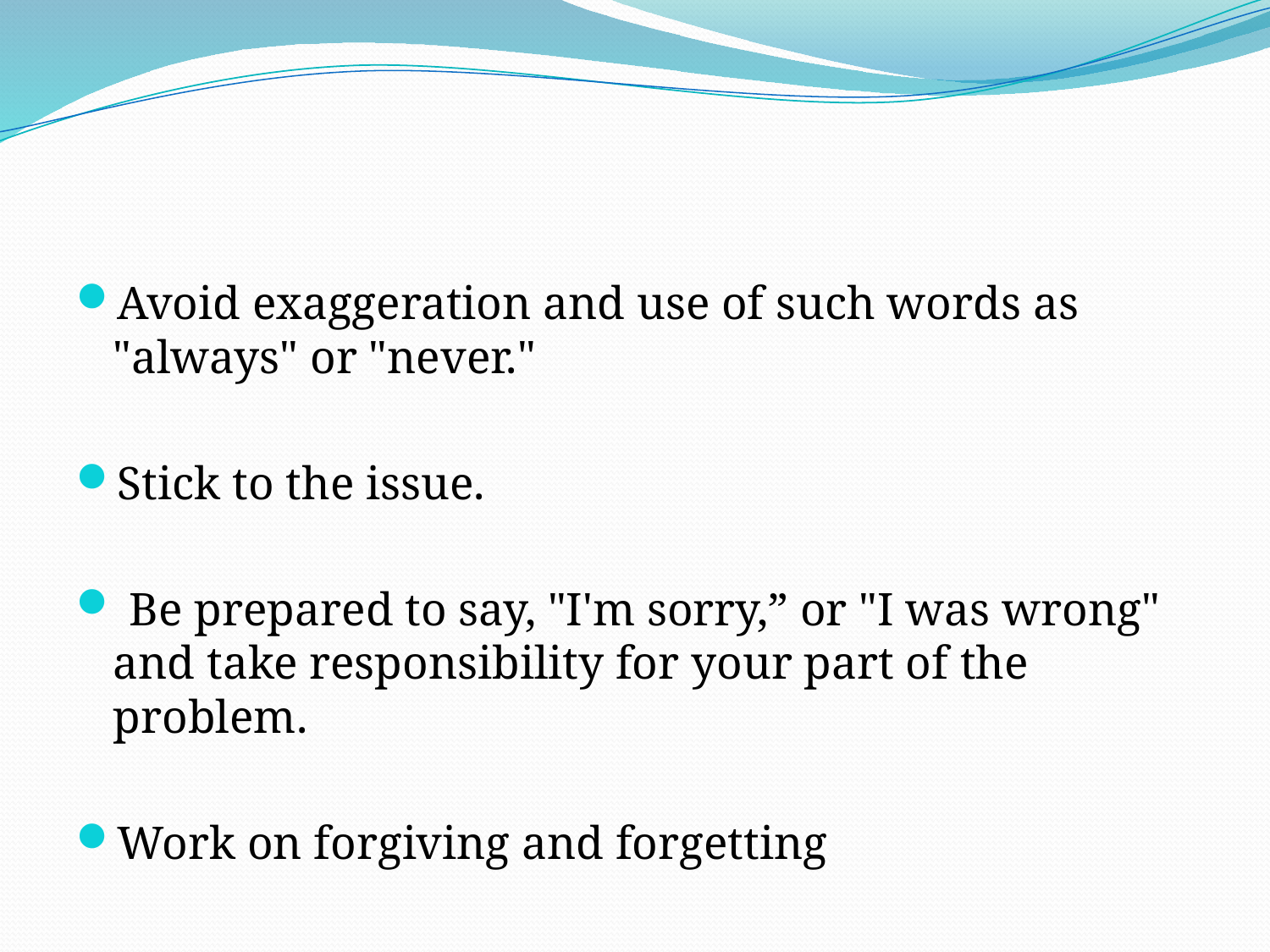

#
Avoid exaggeration and use of such words as "always" or "never."

Stick to the issue.

 Be prepared to say, "I'm sorry,” or "I was wrong" and take responsibility for your part of the problem.

Work on forgiving and forgetting